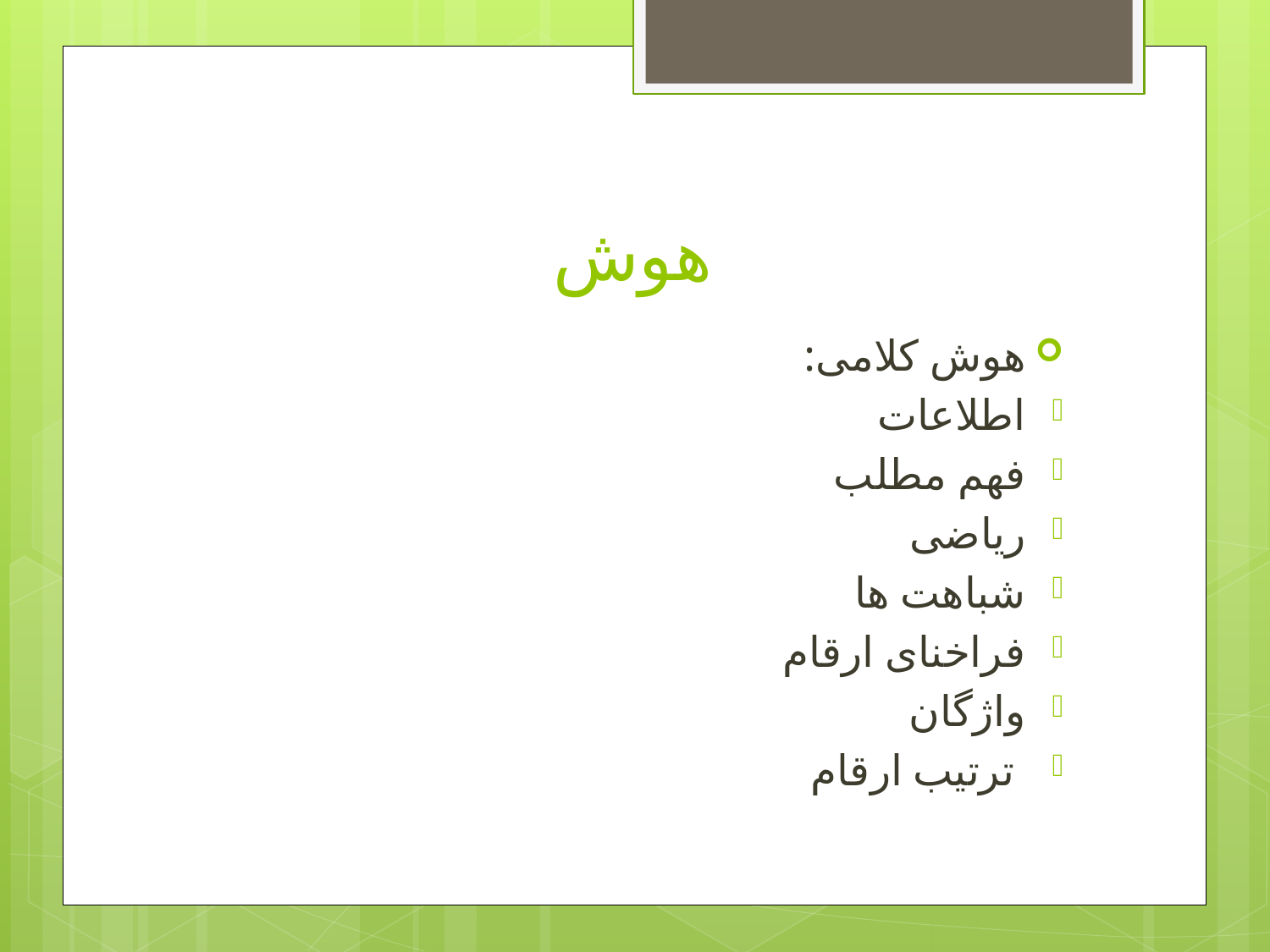

# هوش
هوش کلامی:
اطلاعات
فهم مطلب
ریاضی
شباهت ها
فراخنای ارقام
واژگان
 ترتیب ارقام